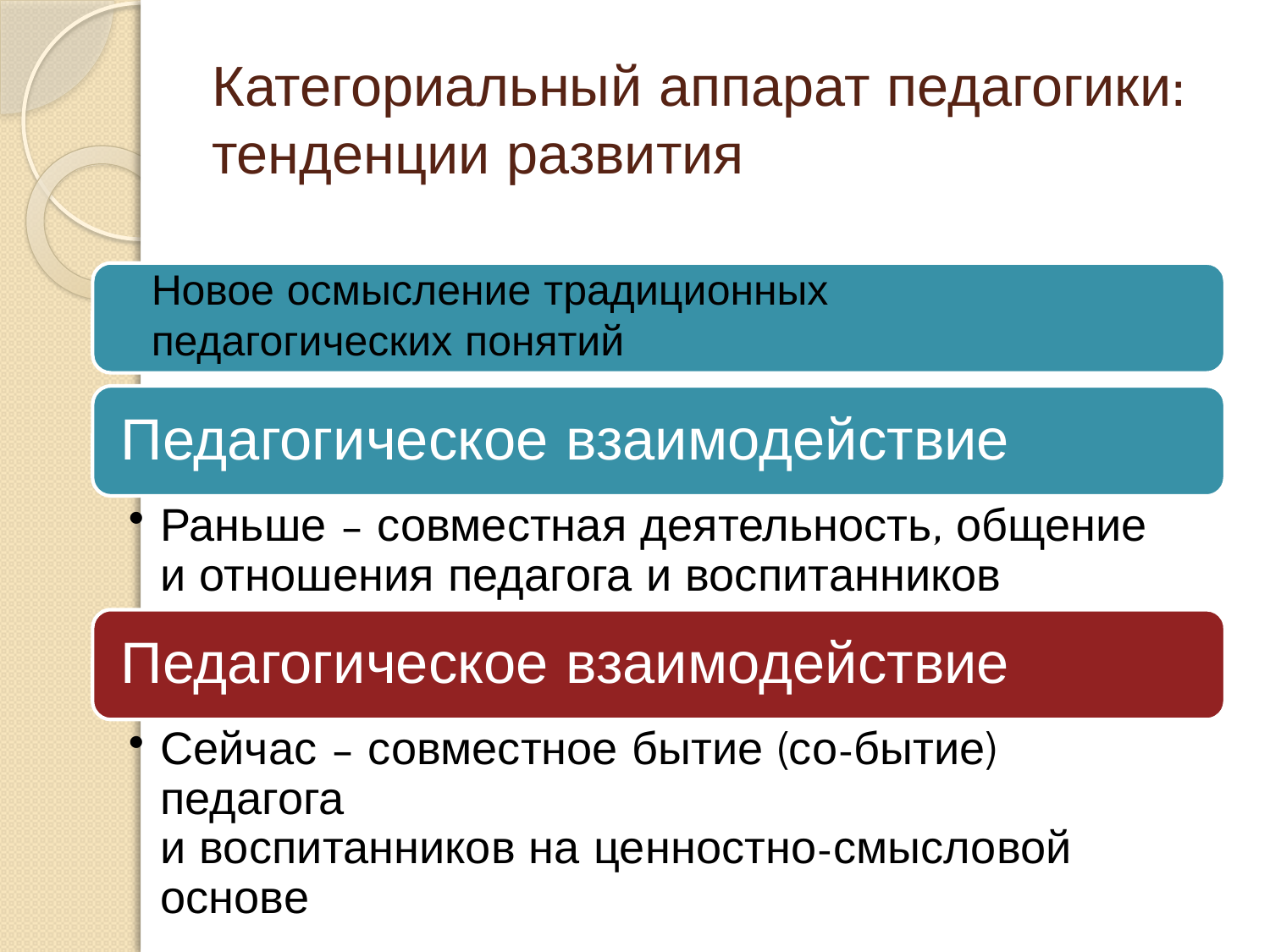

# Категориальный аппарат педагогики: тенденции развития

Педагогическое взаимодействие
Раньше – совместная деятельность, общение
и отношения педагога и воспитанников
Педагогическое взаимодействие
Сейчас – совместное бытие (со-бытие) педагога
и воспитанников на ценностно-смысловой основе
Новое осмысление традиционных педагогических понятий